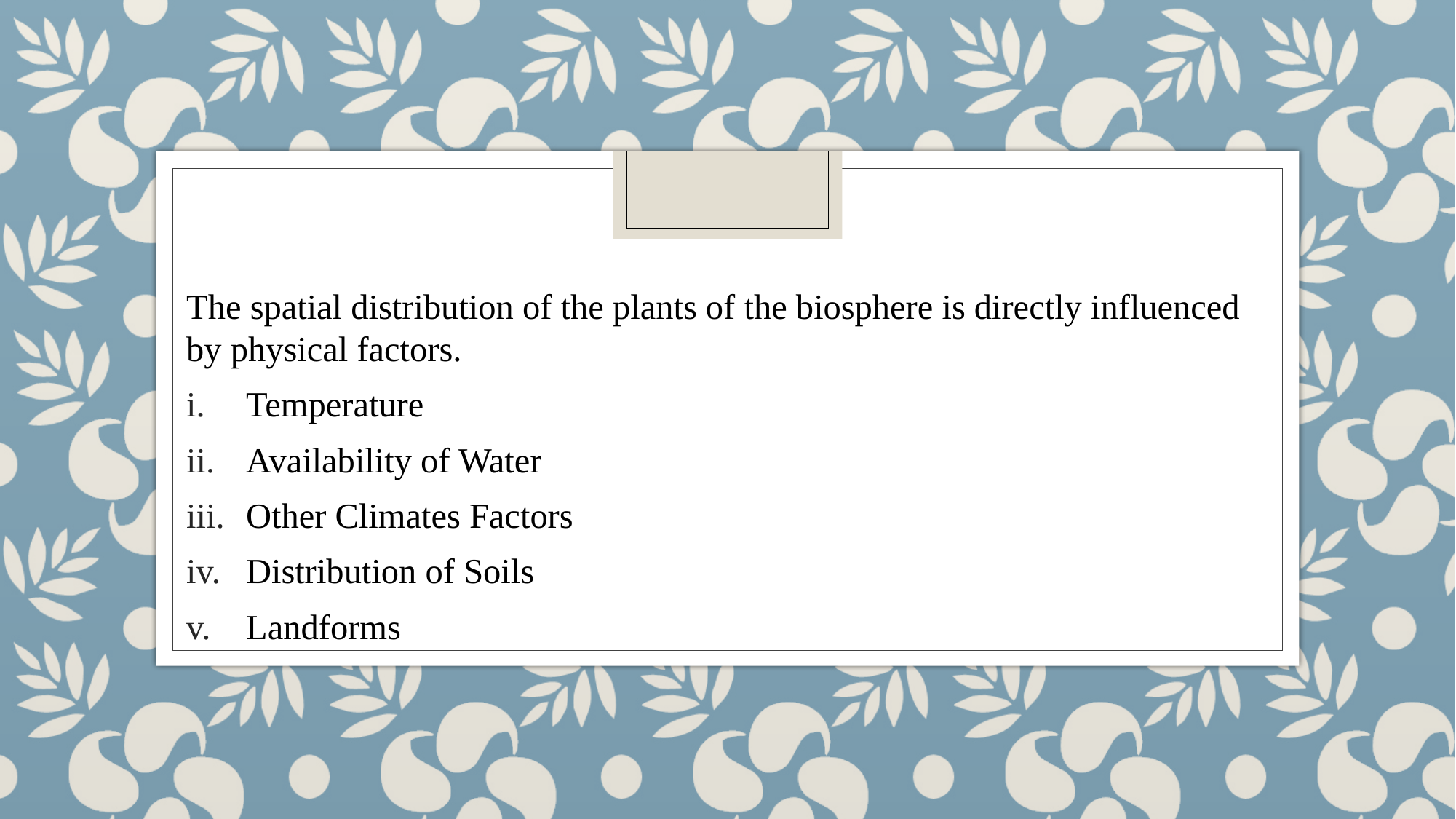

# Physical Factors:
The spatial distribution of the plants of the biosphere is directly influenced by physical factors.
Temperature
Availability of Water
Other Climates Factors
Distribution of Soils
Landforms